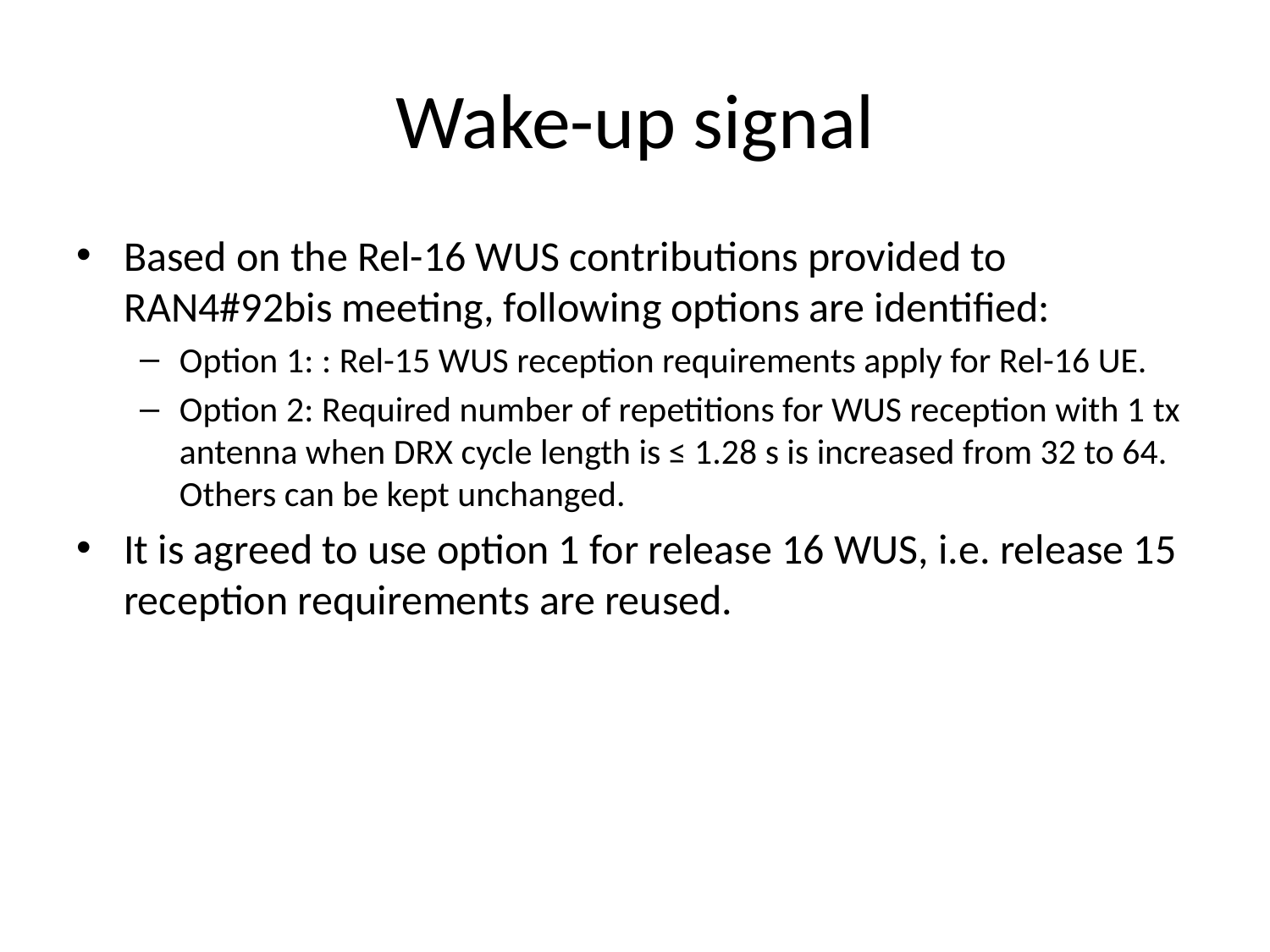

# Wake-up signal
Based on the Rel-16 WUS contributions provided to RAN4#92bis meeting, following options are identified:
Option 1: : Rel-15 WUS reception requirements apply for Rel-16 UE.
Option 2: Required number of repetitions for WUS reception with 1 tx antenna when DRX cycle length is ≤ 1.28 s is increased from 32 to 64. Others can be kept unchanged.
It is agreed to use option 1 for release 16 WUS, i.e. release 15 reception requirements are reused.